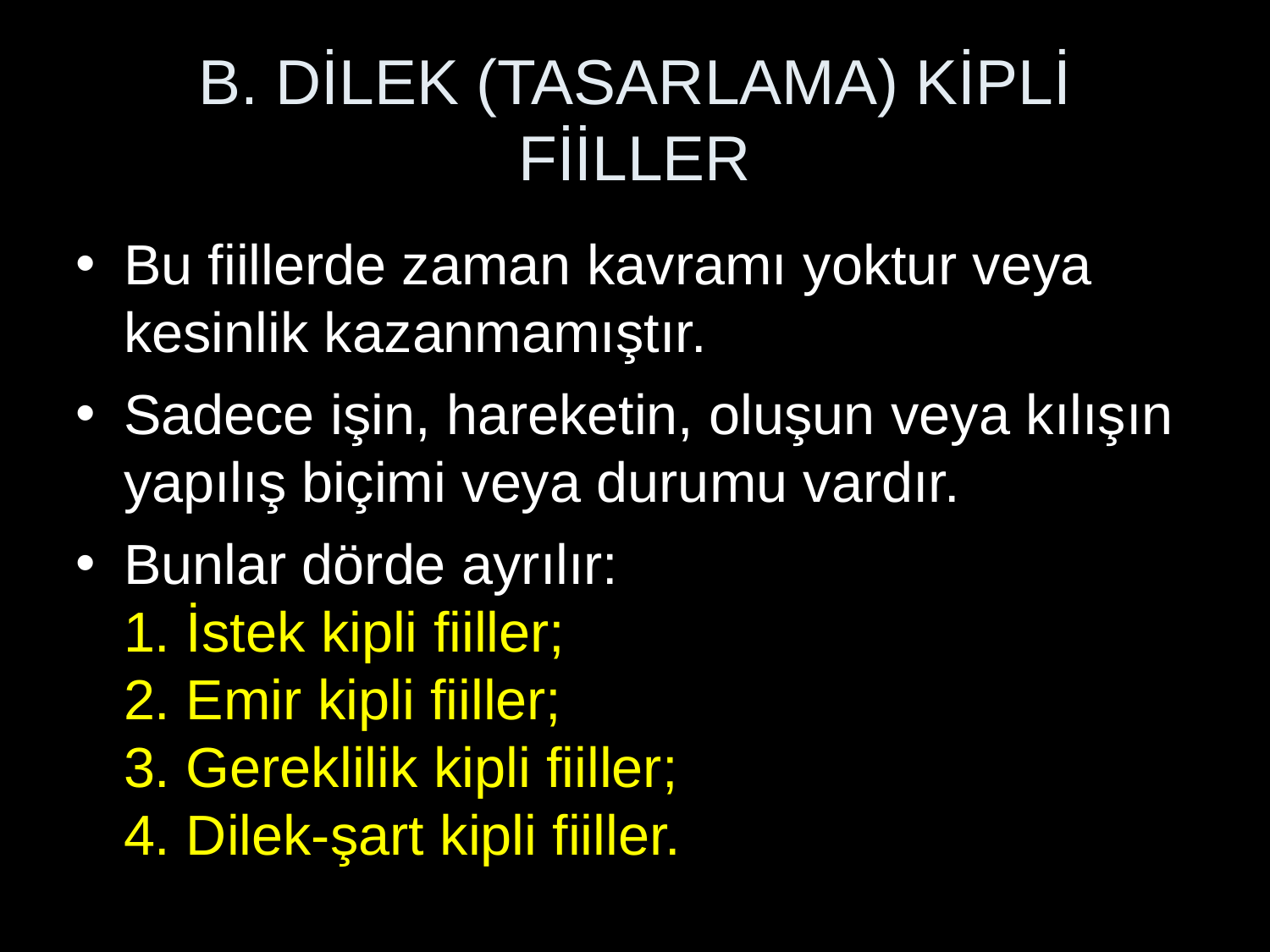

# B. DİLEK (TASARLAMA) KİPLİ FİİLLER
Bu fiillerde zaman kavramı yoktur veya kesinlik kazanmamıştır.
Sadece işin, hareketin, oluşun veya kılışın yapılış biçimi veya durumu vardır.
Bunlar dörde ayrılır:
1. İstek kipli fiiller;
2. Emir kipli fiiller;
3. Gereklilik kipli fiiller;
4. Dilek-şart kipli fiiller.